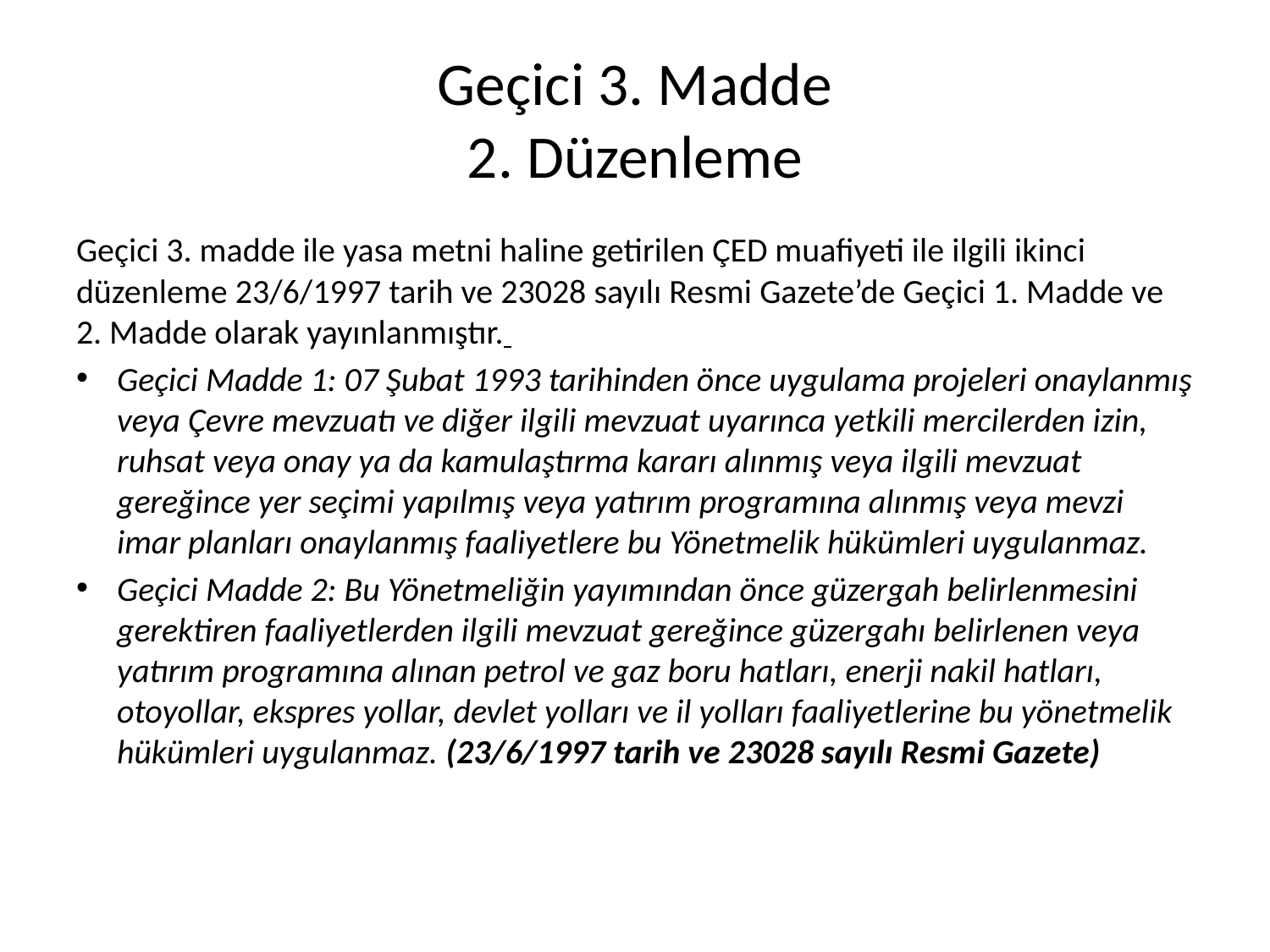

# Geçici 3. Madde 2. Düzenleme
Geçici 3. madde ile yasa metni haline getirilen ÇED muafiyeti ile ilgili ikinci düzenleme 23/6/1997 tarih ve 23028 sayılı Resmi Gazete’de Geçici 1. Madde ve 2. Madde olarak yayınlanmıştır.
Geçici Madde 1: 07 Şubat 1993 tarihinden önce uygulama projeleri onaylanmış veya Çevre mevzuatı ve diğer ilgili mevzuat uyarınca yetkili mercilerden izin, ruhsat veya onay ya da kamulaştırma kararı alınmış veya ilgili mevzuat gereğince yer seçimi yapılmış veya yatırım programına alınmış veya mevzi imar planları onaylanmış faaliyetlere bu Yönetmelik hükümleri uygulanmaz.
Geçici Madde 2: Bu Yönetmeliğin yayımından önce güzergah belirlenmesini gerektiren faaliyetlerden ilgili mevzuat gereğince güzergahı belirlenen veya yatırım programına alınan petrol ve gaz boru hatları, enerji nakil hatları, otoyollar, ekspres yollar, devlet yolları ve il yolları faaliyetlerine bu yönetmelik hükümleri uygulanmaz. (23/6/1997 tarih ve 23028 sayılı Resmi Gazete)